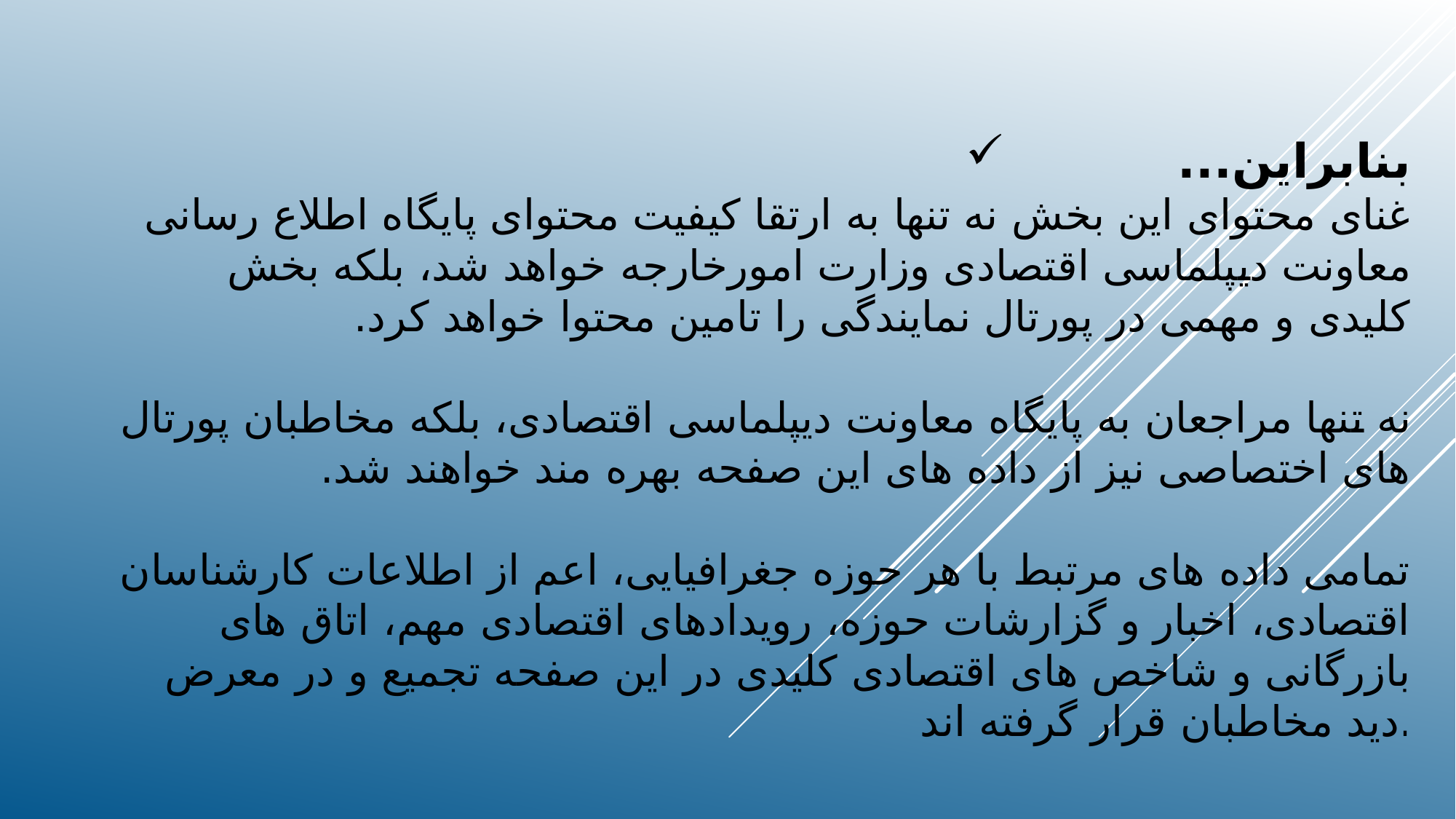

# بنابراین... غنای محتوای این بخش نه تنها به ارتقا کیفیت محتوای پایگاه اطلاع رسانی معاونت دیپلماسی اقتصادی وزارت امورخارجه خواهد شد، بلکه بخش کلیدی و مهمی در پورتال نمایندگی را تامین محتوا خواهد کرد. نه تنها مراجعان به پایگاه معاونت دیپلماسی اقتصادی، بلکه مخاطبان پورتال های اختصاصی نیز از داده های این صفحه بهره مند خواهند شد. تمامی داده های مرتبط با هر حوزه جغرافیایی، اعم از اطلاعات کارشناسان اقتصادی، اخبار و گزارشات حوزه، رویدادهای اقتصادی مهم، اتاق های بازرگانی و شاخص های اقتصادی کلیدی در این صفحه تجمیع و در معرض دید مخاطبان قرار گرفته اند.